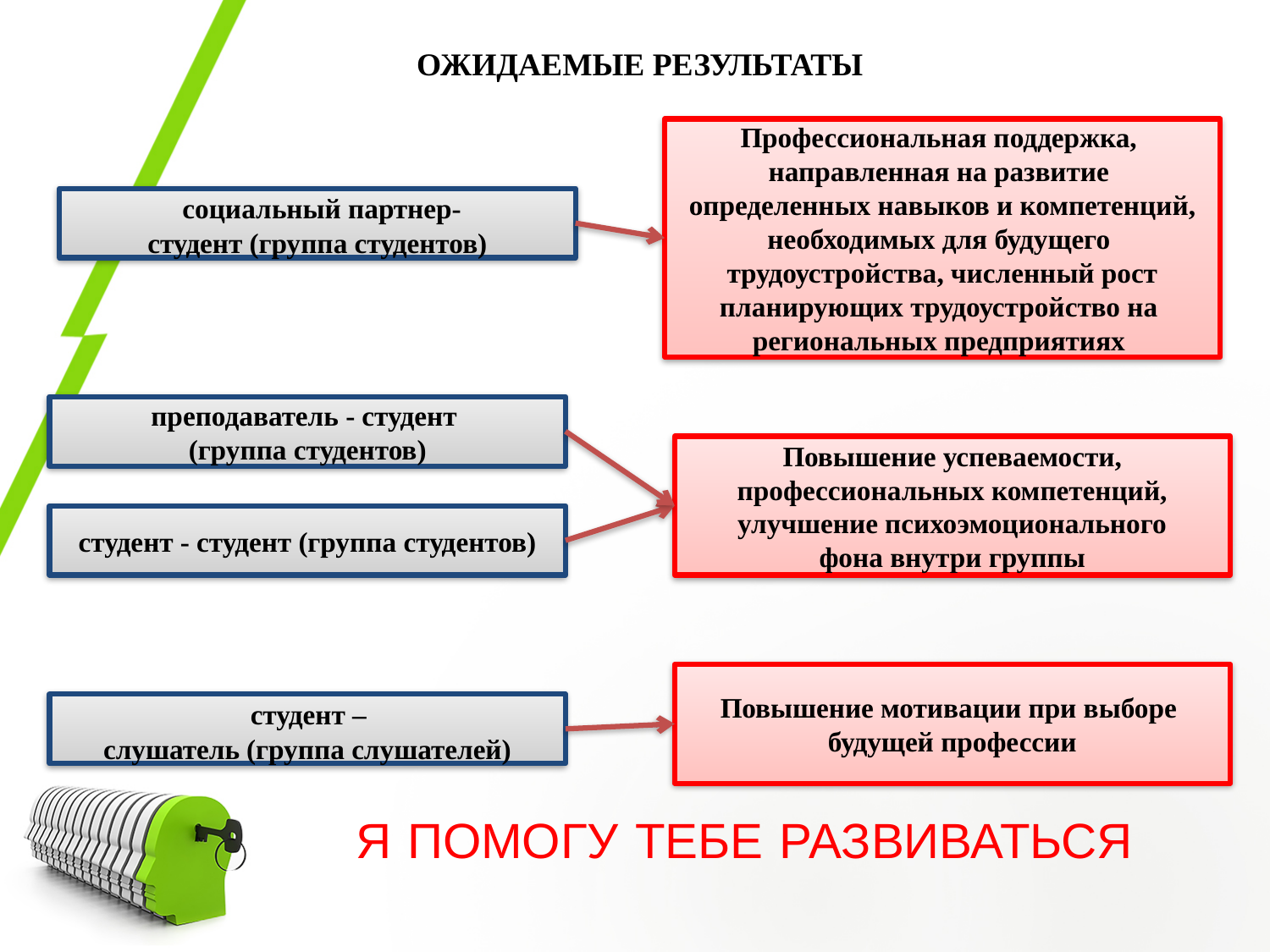

ОЖИДАЕМЫЕ РЕЗУЛЬТАТЫ

Профессиональная поддержка,
направленная на развитие
определенных навыков и компетенций, необходимых для будущего
трудоустройства, численный рост планирующих трудоустройство на
региональных предприятиях
 социальный партнер-
студент (группа студентов)
преподаватель - студент
(группа студентов)
Повышение успеваемости,
профессиональных компетенций,
 улучшение психоэмоционального
фона внутри группы
студент - студент (группа студентов)
Повышение мотивации при выборе
будущей профессии
 студент –
слушатель (группа слушателей)
Я ПОМОГУ ТЕБЕ РАЗВИВАТЬСЯ